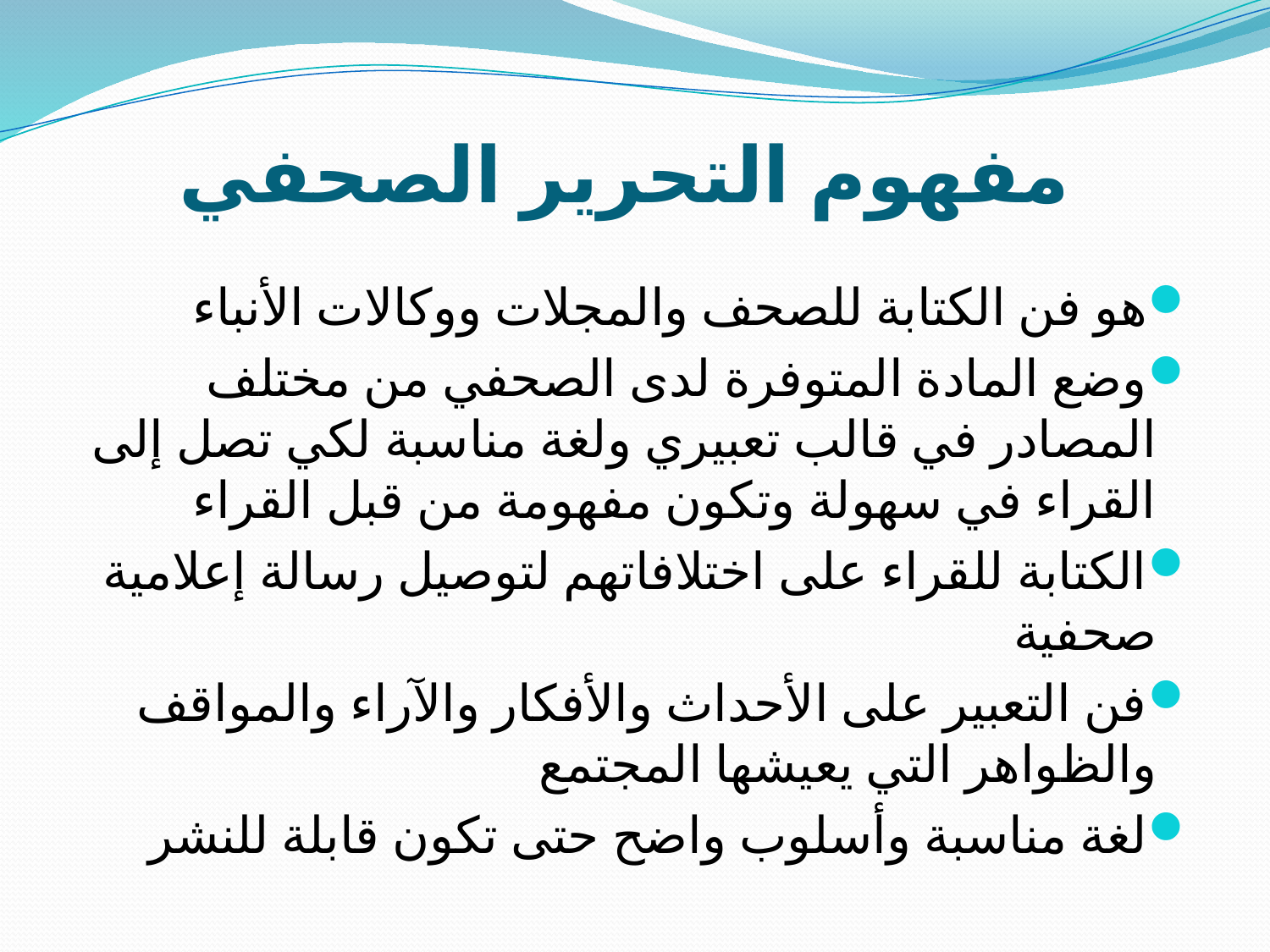

# مفهوم التحرير الصحفي
هو فن الكتابة للصحف والمجلات ووكالات الأنباء
وضع المادة المتوفرة لدى الصحفي من مختلف المصادر في قالب تعبيري ولغة مناسبة لكي تصل إلى القراء في سهولة وتكون مفهومة من قبل القراء
الكتابة للقراء على اختلافاتهم لتوصيل رسالة إعلامية صحفية
فن التعبير على الأحداث والأفكار والآراء والمواقف والظواهر التي يعيشها المجتمع
لغة مناسبة وأسلوب واضح حتى تكون قابلة للنشر